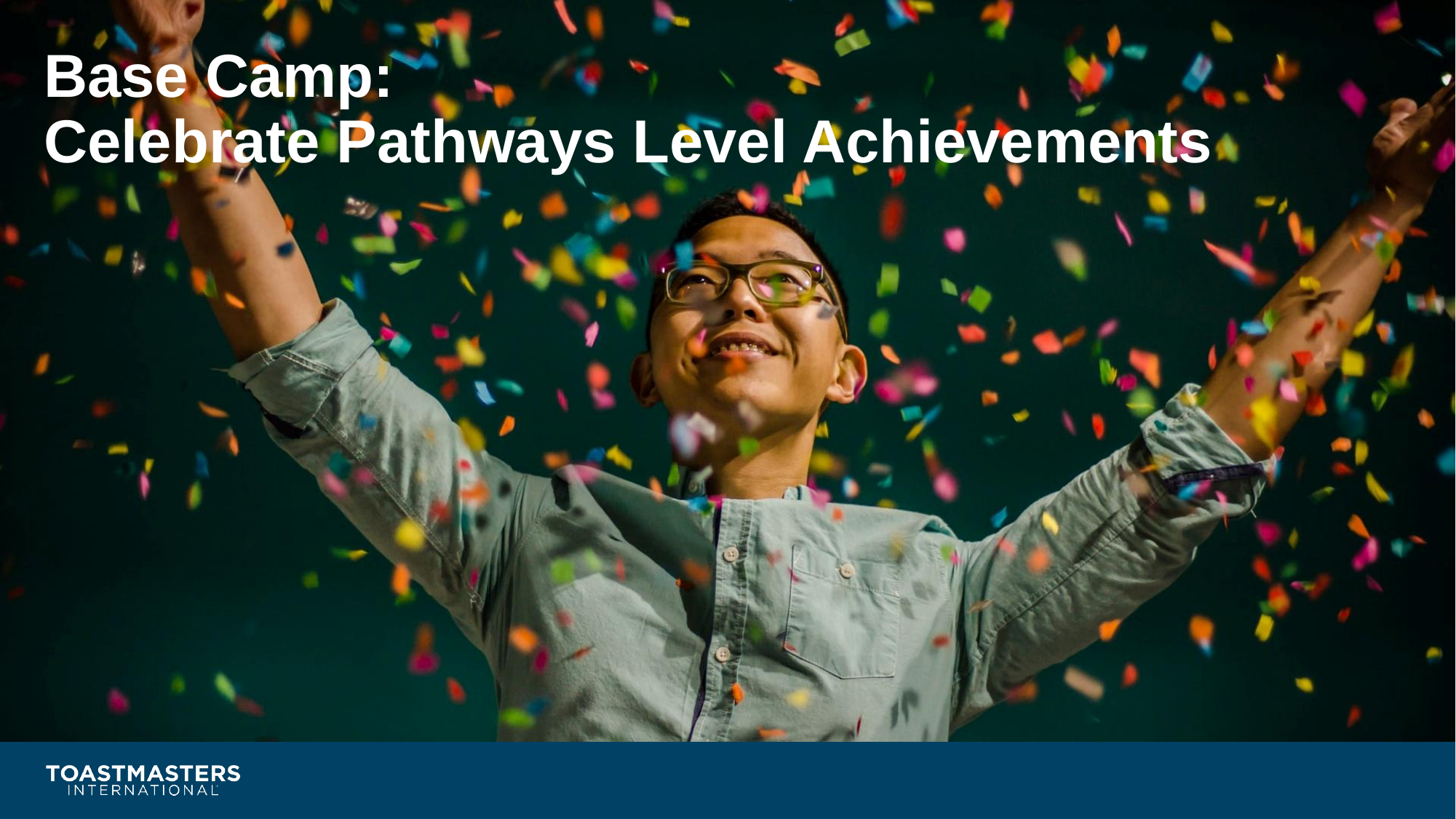

# Base Camp: Celebrate Pathways Level Achievements